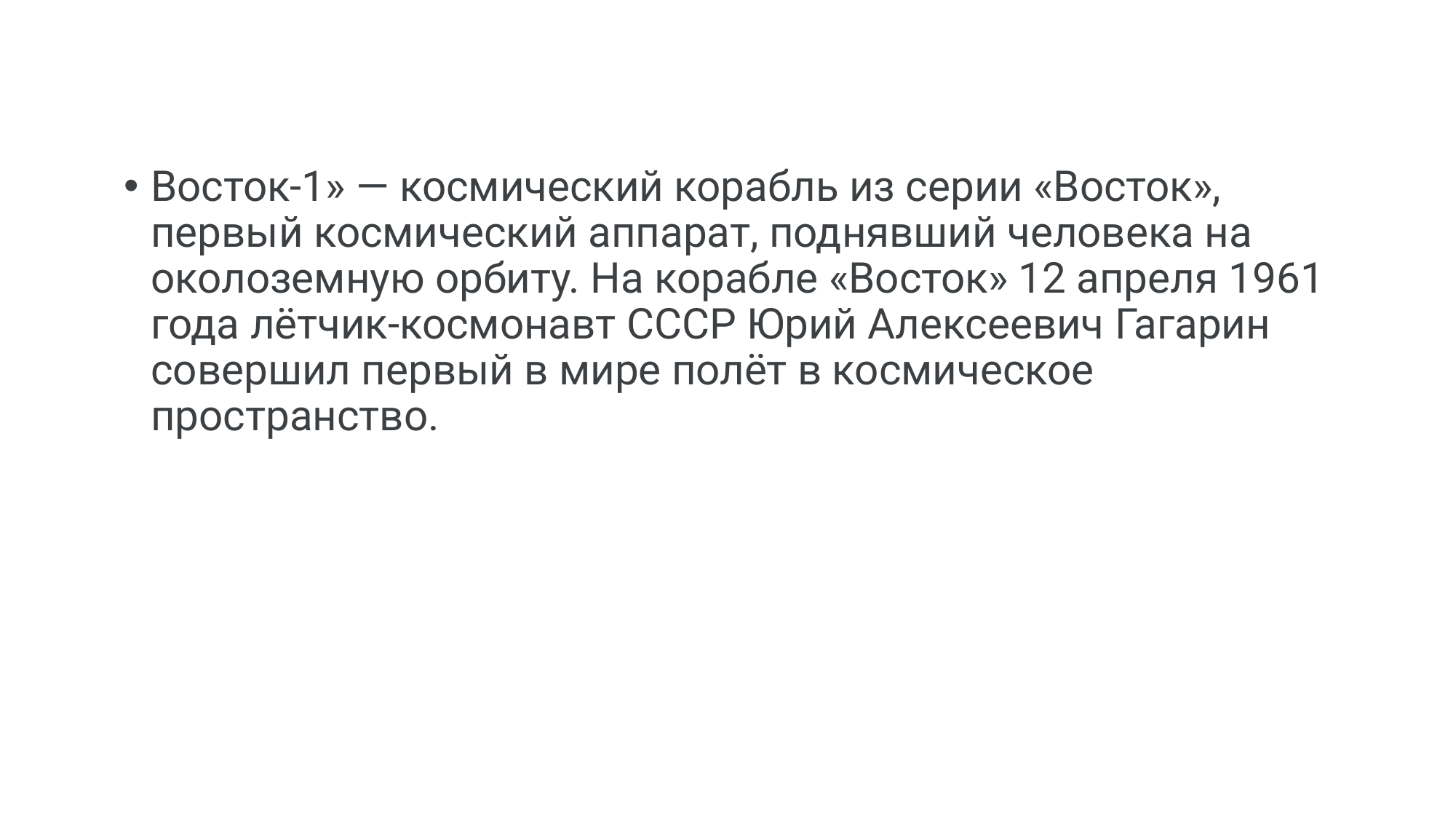

Восток-1» — космический корабль из серии «Восток», первый космический аппарат, поднявший человека на околоземную орбиту. На корабле «Восток» 12 апреля 1961 года лётчик-космонавт СССР Юрий Алексеевич Гагарин совершил первый в мире полёт в космическое пространство.